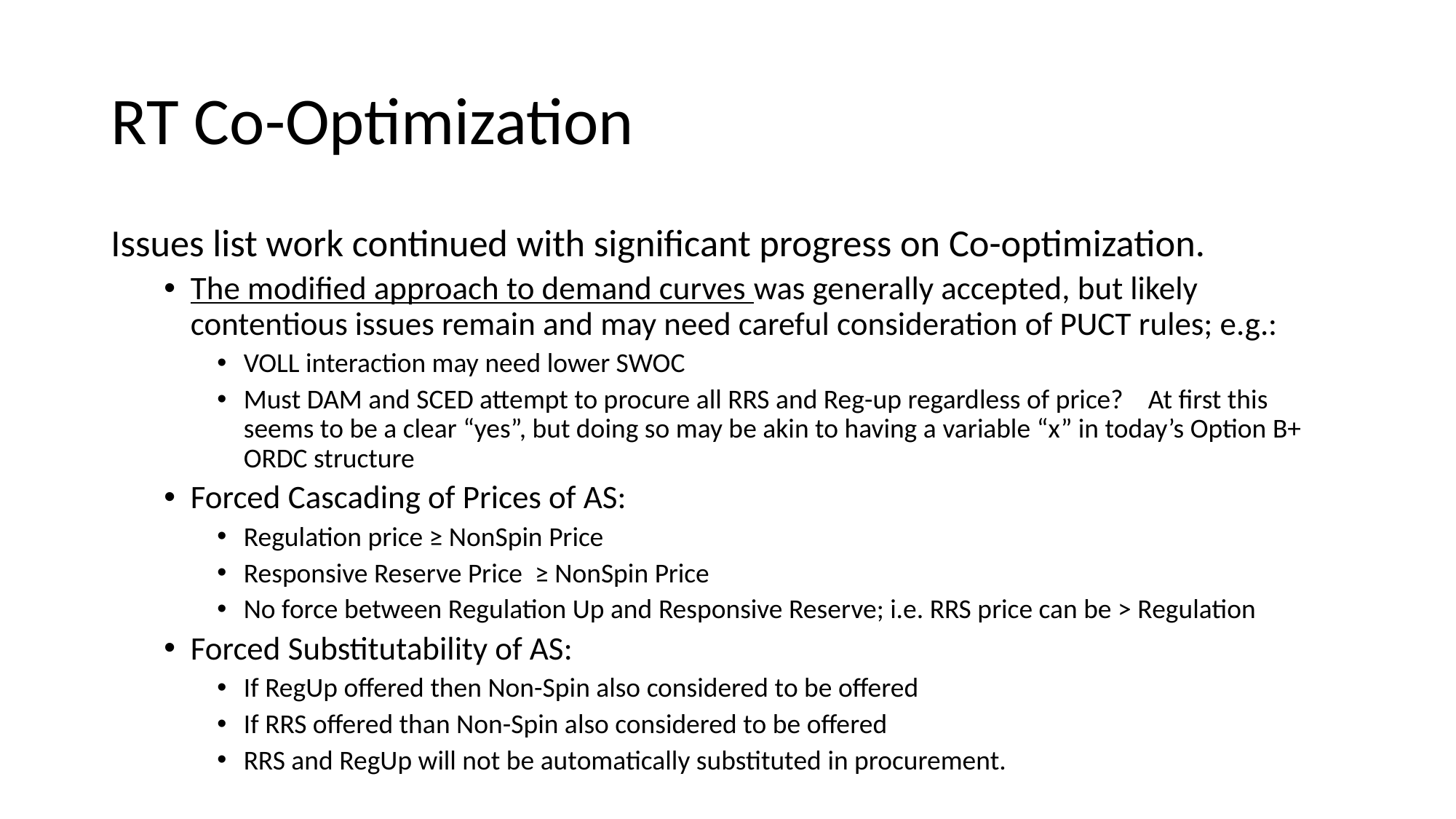

# RT Co-Optimization
Issues list work continued with significant progress on Co-optimization.
The modified approach to demand curves was generally accepted, but likely contentious issues remain and may need careful consideration of PUCT rules; e.g.:
VOLL interaction may need lower SWOC
Must DAM and SCED attempt to procure all RRS and Reg-up regardless of price?    At first this seems to be a clear “yes”, but doing so may be akin to having a variable “x” in today’s Option B+ ORDC structure
Forced Cascading of Prices of AS:
Regulation price ≥ NonSpin Price
Responsive Reserve Price  ≥ NonSpin Price
No force between Regulation Up and Responsive Reserve; i.e. RRS price can be > Regulation
Forced Substitutability of AS:
If RegUp offered then Non-Spin also considered to be offered
If RRS offered than Non-Spin also considered to be offered
RRS and RegUp will not be automatically substituted in procurement.